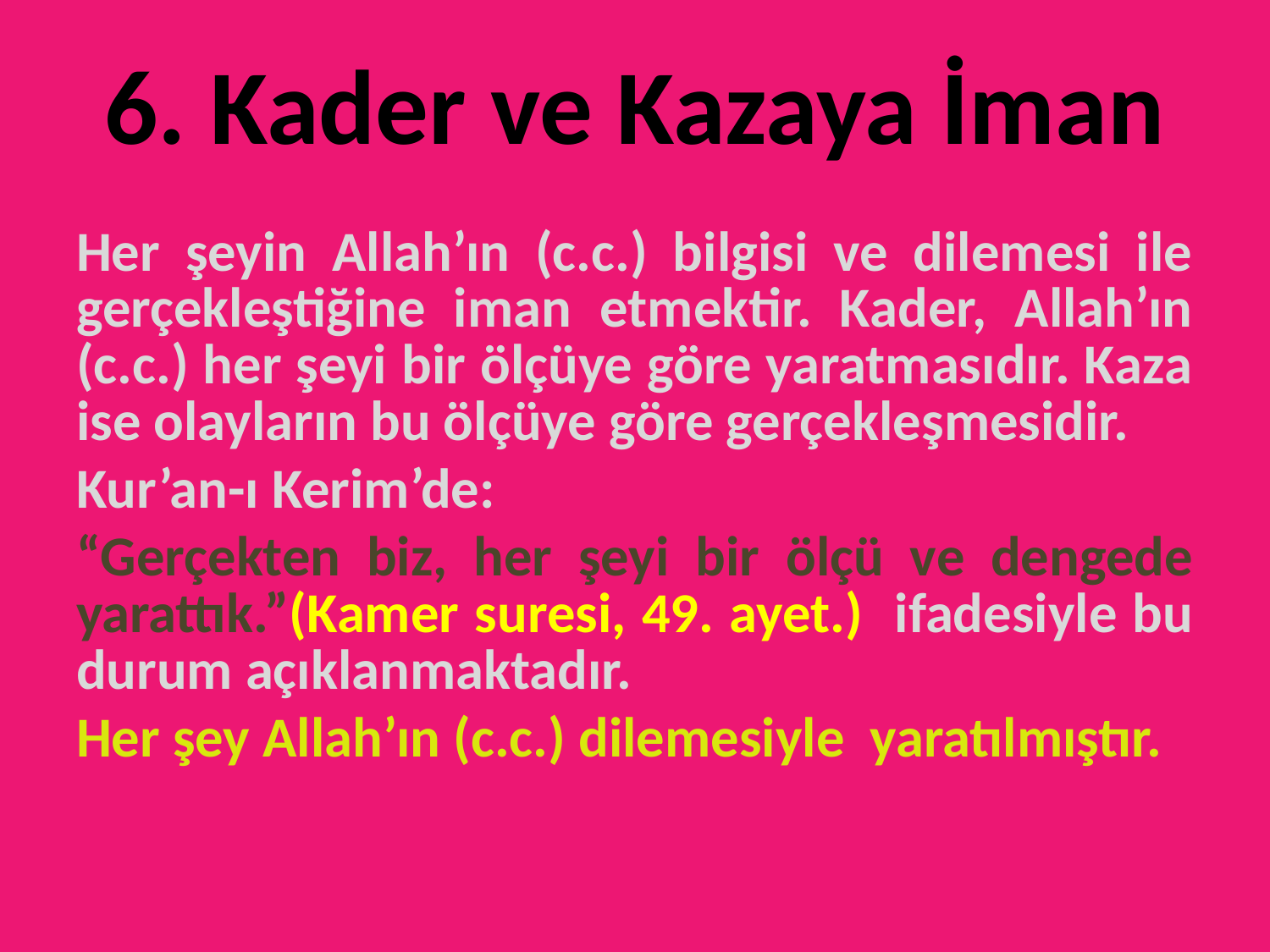

# 6. Kader ve Kazaya İman
Her şeyin Allah’ın (c.c.) bilgisi ve dilemesi ile gerçekleştiğine iman etmektir. Kader, Allah’ın (c.c.) her şeyi bir ölçüye göre yaratmasıdır. Kaza ise olayların bu ölçüye göre gerçekleşmesidir.
Kur’an-ı Kerim’de:
“Gerçekten biz, her şeyi bir ölçü ve dengede yarattık.”(Kamer suresi, 49. ayet.)  ifadesiyle bu durum açıklanmaktadır.
Her şey Allah’ın (c.c.) dilemesiyle  yaratılmıştır.